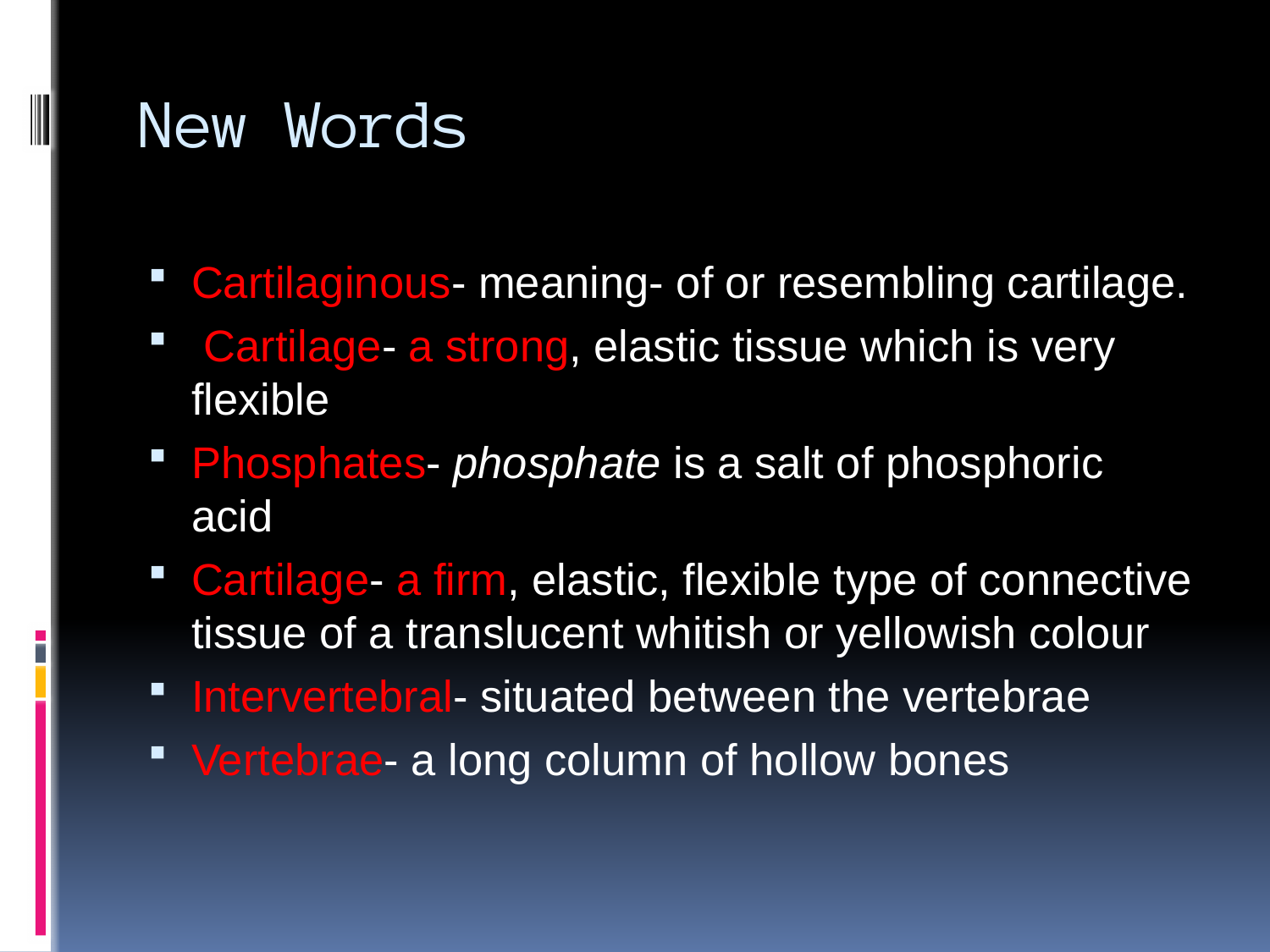

# New Words
Cartilaginous- meaning- of or resembling cartilage.
 Cartilage- a strong, elastic tissue which is very flexible
Phosphates- phosphate is a salt of phosphoric acid
Cartilage- a firm, elastic, flexible type of connective tissue of a translucent whitish or yellowish colour
Intervertebral- situated between the vertebrae
Vertebrae- a long column of hollow bones